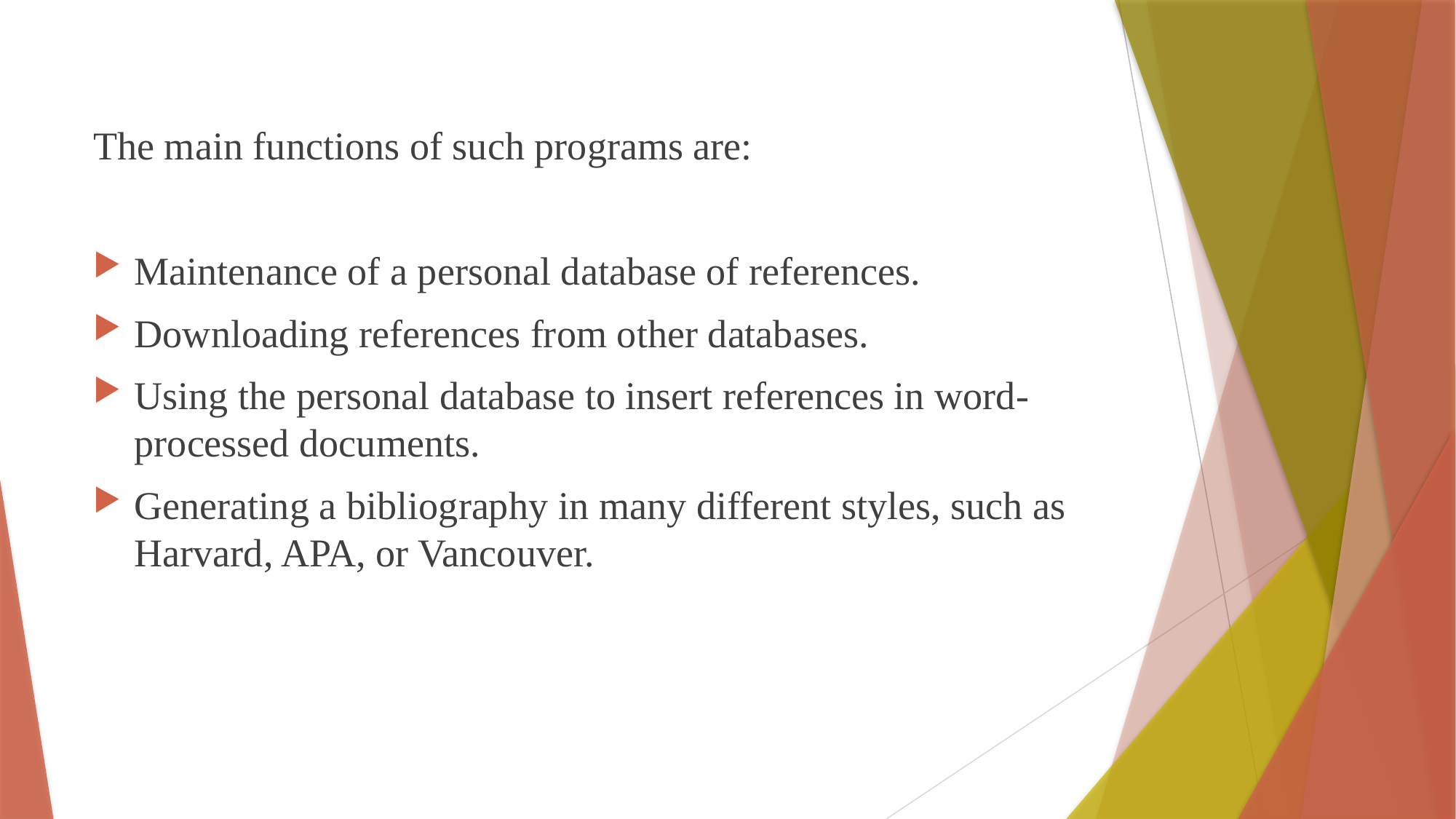

The main functions of such programs are:

Maintenance of a personal database of references.
Downloading references from other databases.
Using the personal database to insert references in word-processed documents.
Generating a bibliography in many different styles, such as Harvard, APA, or Vancouver.